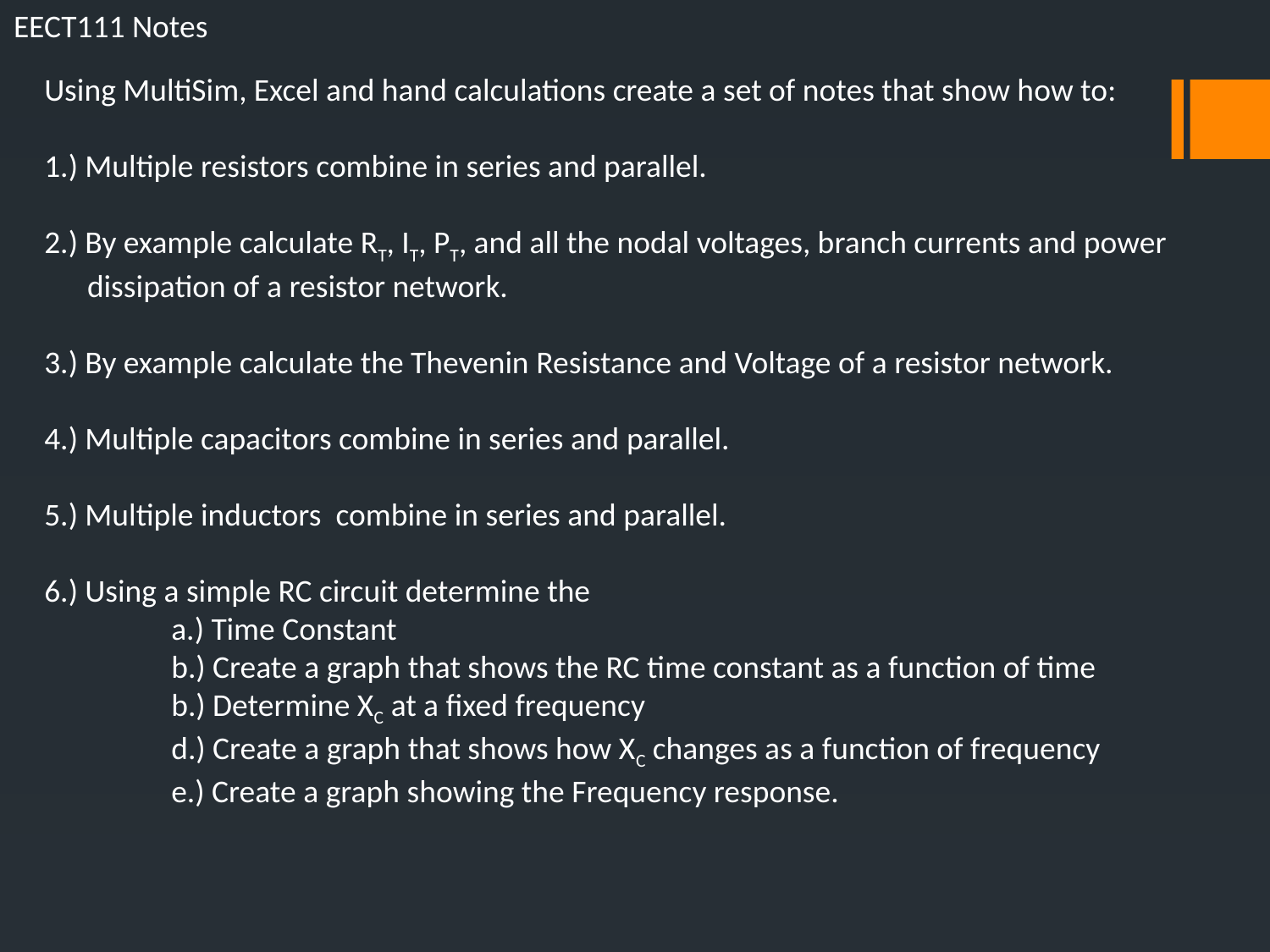

EECT111 Notes
Using MultiSim, Excel and hand calculations create a set of notes that show how to:

1.) Multiple resistors combine in series and parallel.

2.) By example calculate RT, IT, PT, and all the nodal voltages, branch currents and power
      dissipation of a resistor network.

3.) By example calculate the Thevenin Resistance and Voltage of a resistor network.

4.) Multiple capacitors combine in series and parallel.

5.) Multiple inductors  combine in series and parallel.

6.) Using a simple RC circuit determine the
  	a.) Time Constant
	b.) Create a graph that shows the RC time constant as a function of time
     	b.) Determine XC at a fixed frequency
	d.) Create a graph that shows how XC changes as a function of frequency
	e.) Create a graph showing the Frequency response.